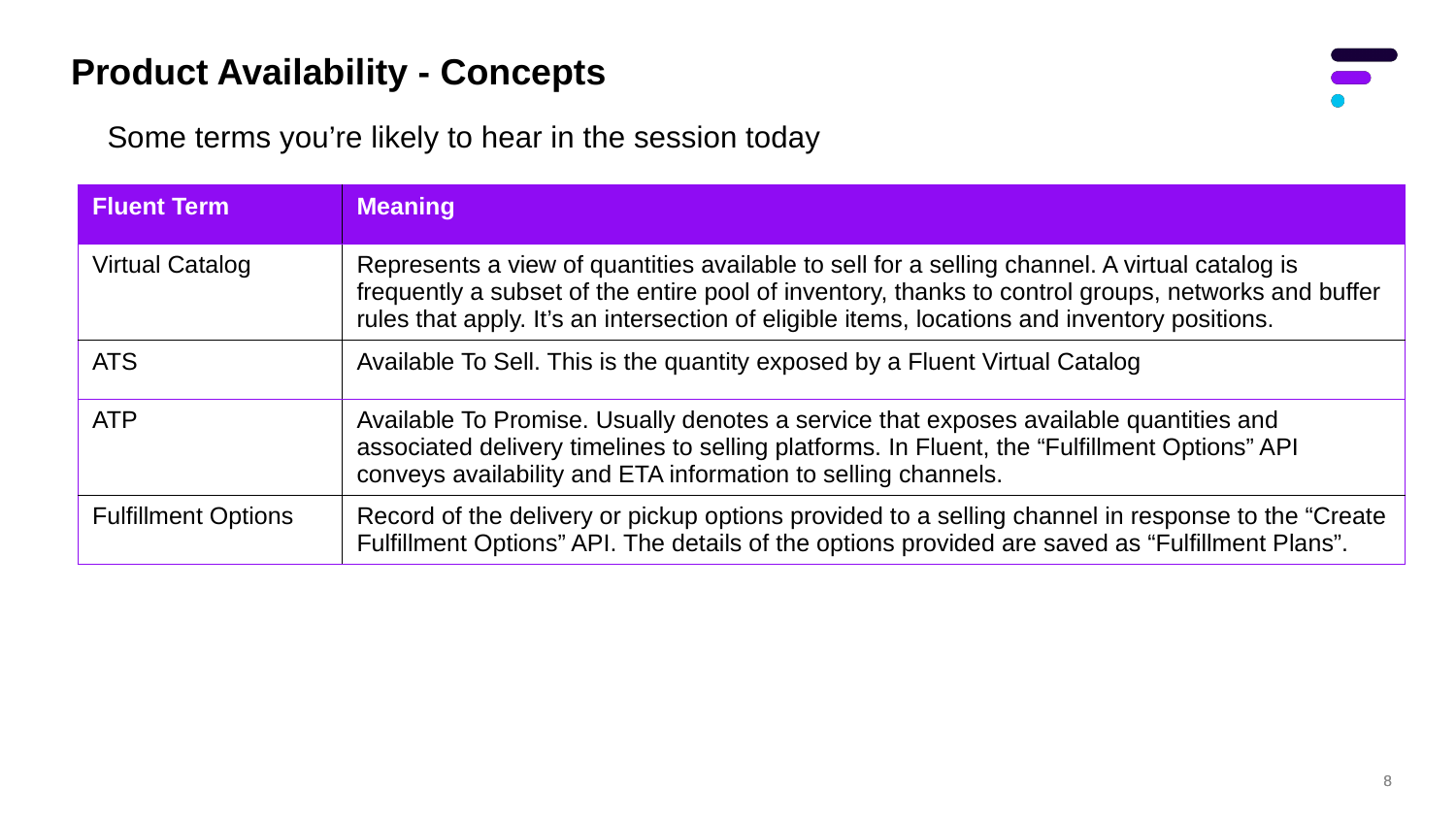

# Product Availability - Concepts
Some terms you’re likely to hear in the session today
| Fluent Term | Meaning |
| --- | --- |
| Virtual Catalog | Represents a view of quantities available to sell for a selling channel. A virtual catalog is frequently a subset of the entire pool of inventory, thanks to control groups, networks and buffer rules that apply. It’s an intersection of eligible items, locations and inventory positions. |
| ATS | Available To Sell. This is the quantity exposed by a Fluent Virtual Catalog |
| ATP | Available To Promise. Usually denotes a service that exposes available quantities and associated delivery timelines to selling platforms. In Fluent, the “Fulfillment Options” API conveys availability and ETA information to selling channels. |
| Fulfillment Options | Record of the delivery or pickup options provided to a selling channel in response to the “Create Fulfillment Options” API. The details of the options provided are saved as “Fulfillment Plans”. |